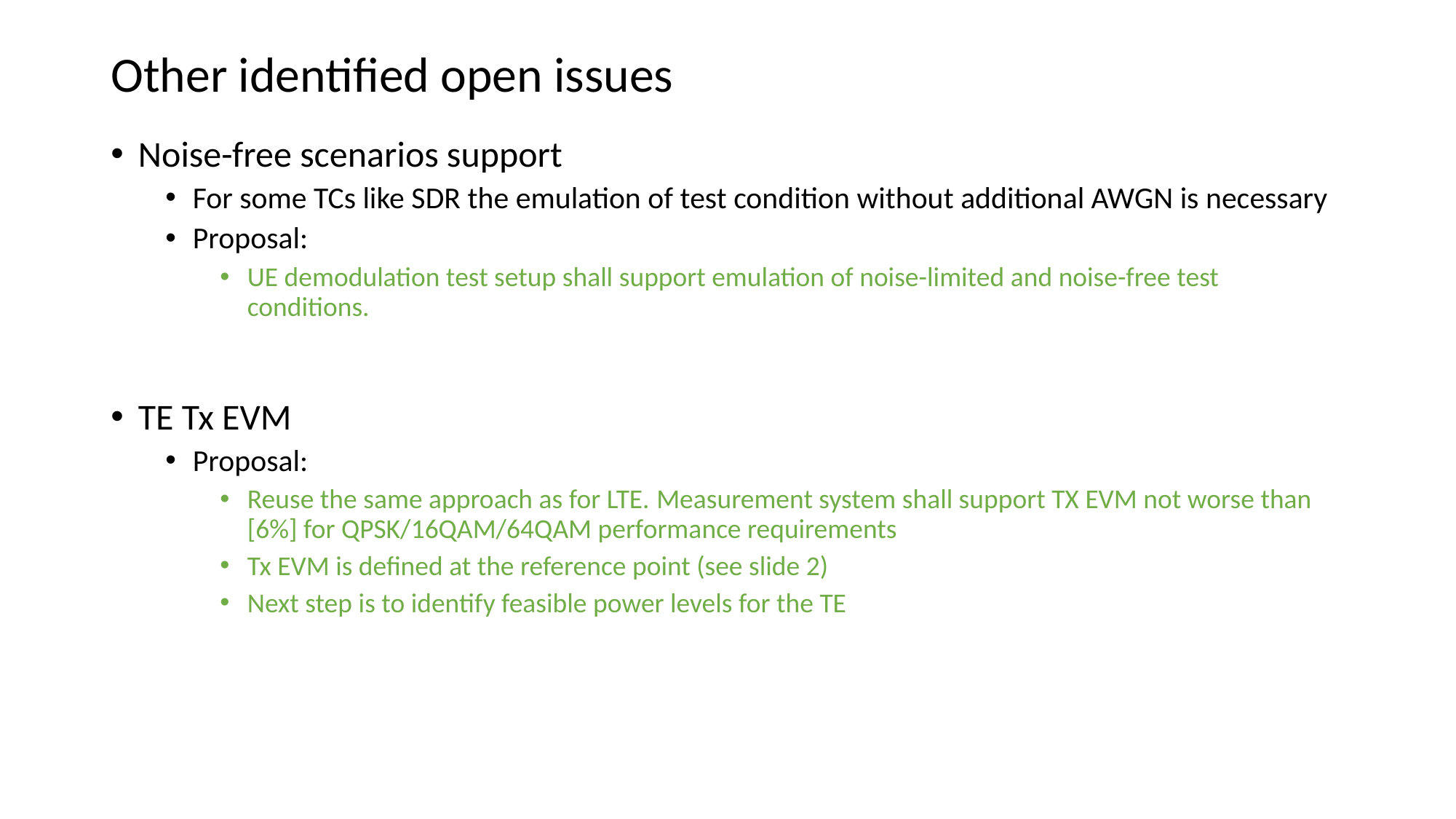

# Other identified open issues
Noise-free scenarios support
For some TCs like SDR the emulation of test condition without additional AWGN is necessary
Proposal:
UE demodulation test setup shall support emulation of noise-limited and noise-free test conditions.

TE Tx EVM
Proposal:
Reuse the same approach as for LTE. Measurement system shall support TX EVM not worse than [6%] for QPSK/16QAM/64QAM performance requirements
Tx EVM is defined at the reference point (see slide 2)
Next step is to identify feasible power levels for the TE